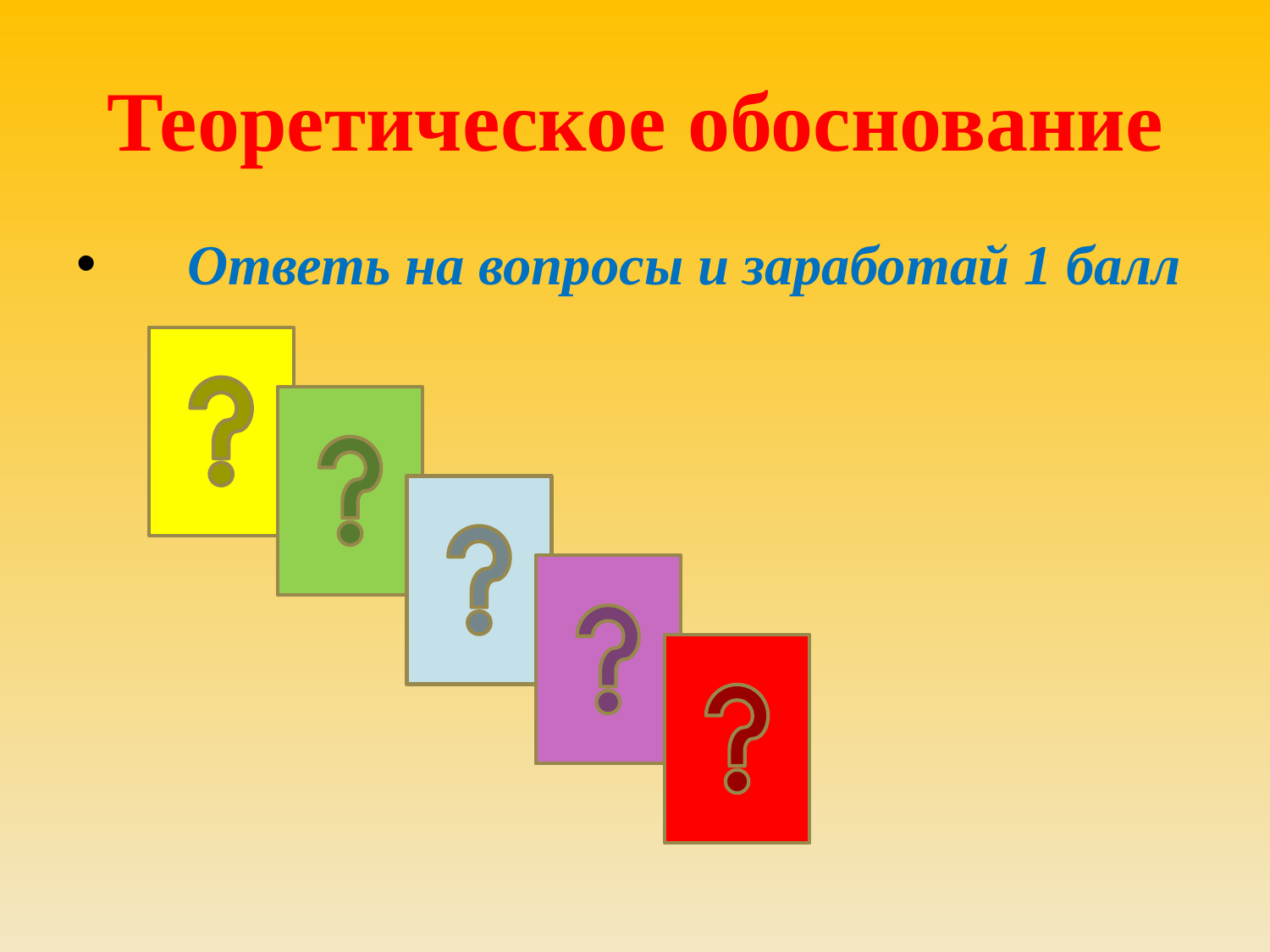

# Теоретическое обоснование
     Ответь на вопросы и заработай 1 балл